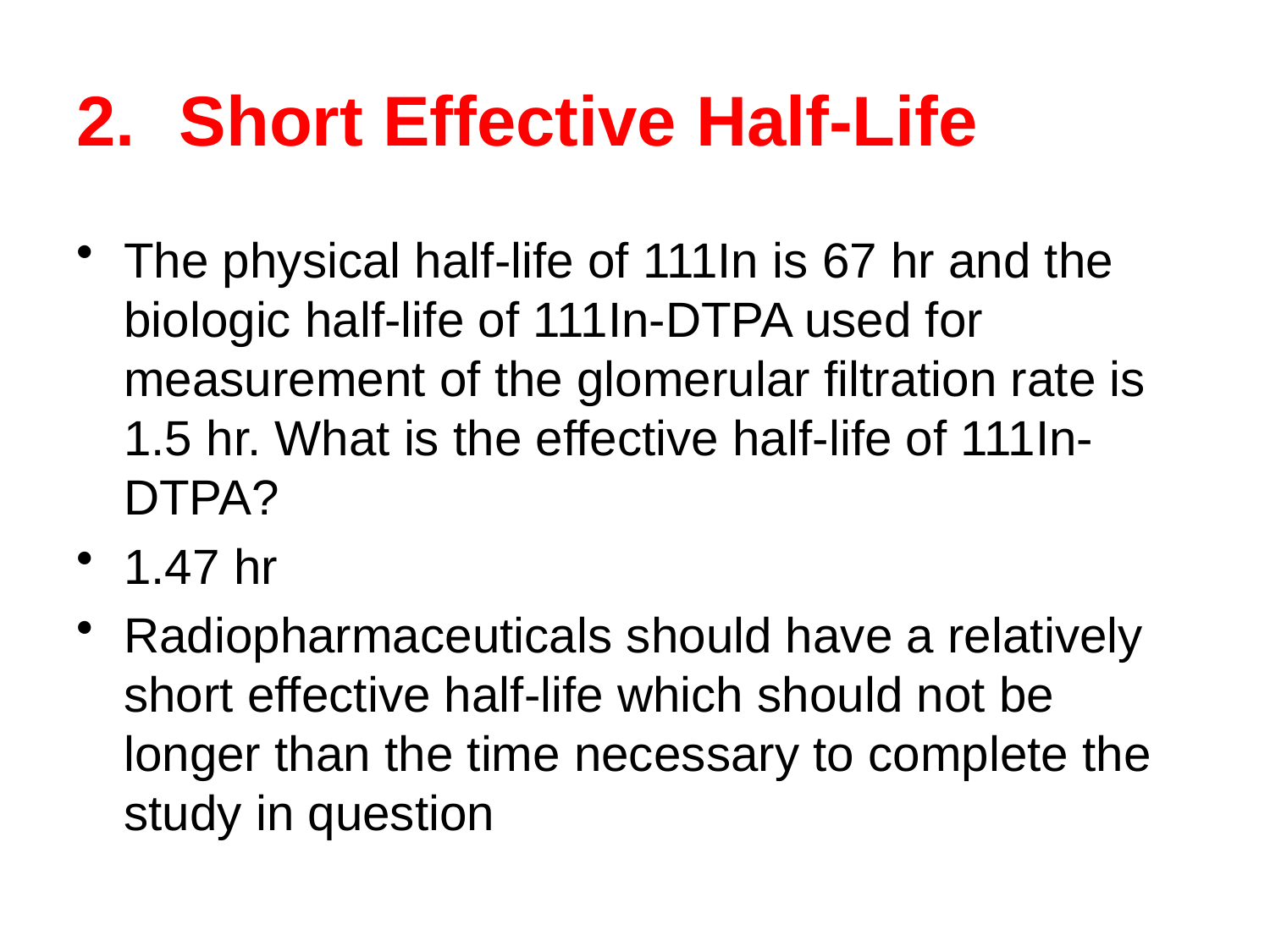

# Short Effective Half-Life
The physical half-life of 111In is 67 hr and the biologic half-life of 111In-DTPA used for measurement of the glomerular filtration rate is 1.5 hr. What is the effective half-life of 111In-DTPA?
1.47 hr
Radiopharmaceuticals should have a relatively short effective half-life which should not be longer than the time necessary to complete the study in question